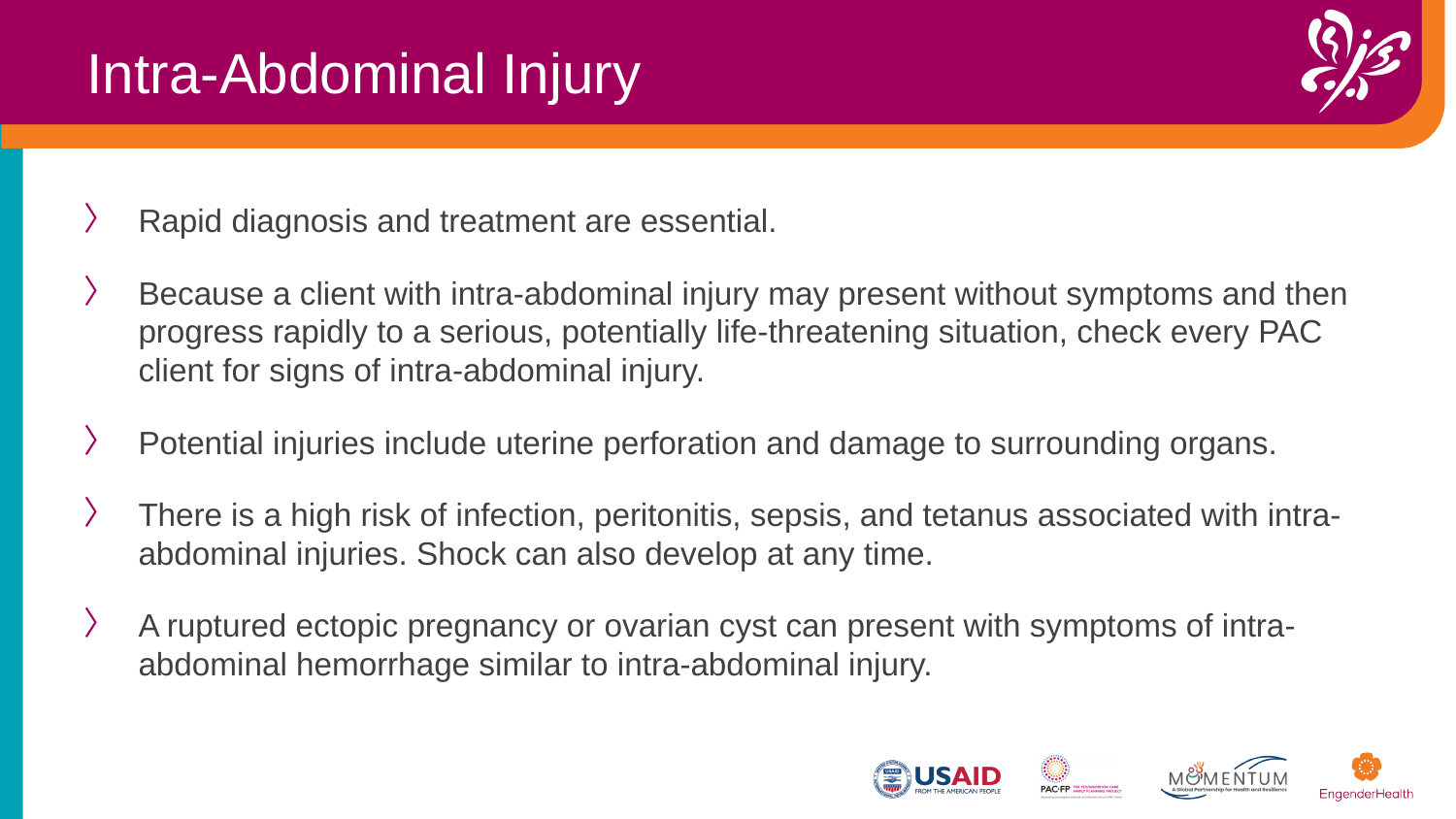

Intra-Abdominal Injury
Rapid diagnosis and treatment are essential.
Because a client with intra-abdominal injury may present without symptoms and then progress rapidly to a serious, potentially life-threatening situation, check every PAC client for signs of intra-abdominal injury.
Potential injuries include uterine perforation and damage to surrounding organs.
There is a high risk of infection, peritonitis, sepsis, and tetanus associated with intra-abdominal injuries. Shock can also develop at any time.
A ruptured ectopic pregnancy or ovarian cyst can present with symptoms of intra-abdominal hemorrhage similar to intra-abdominal injury.